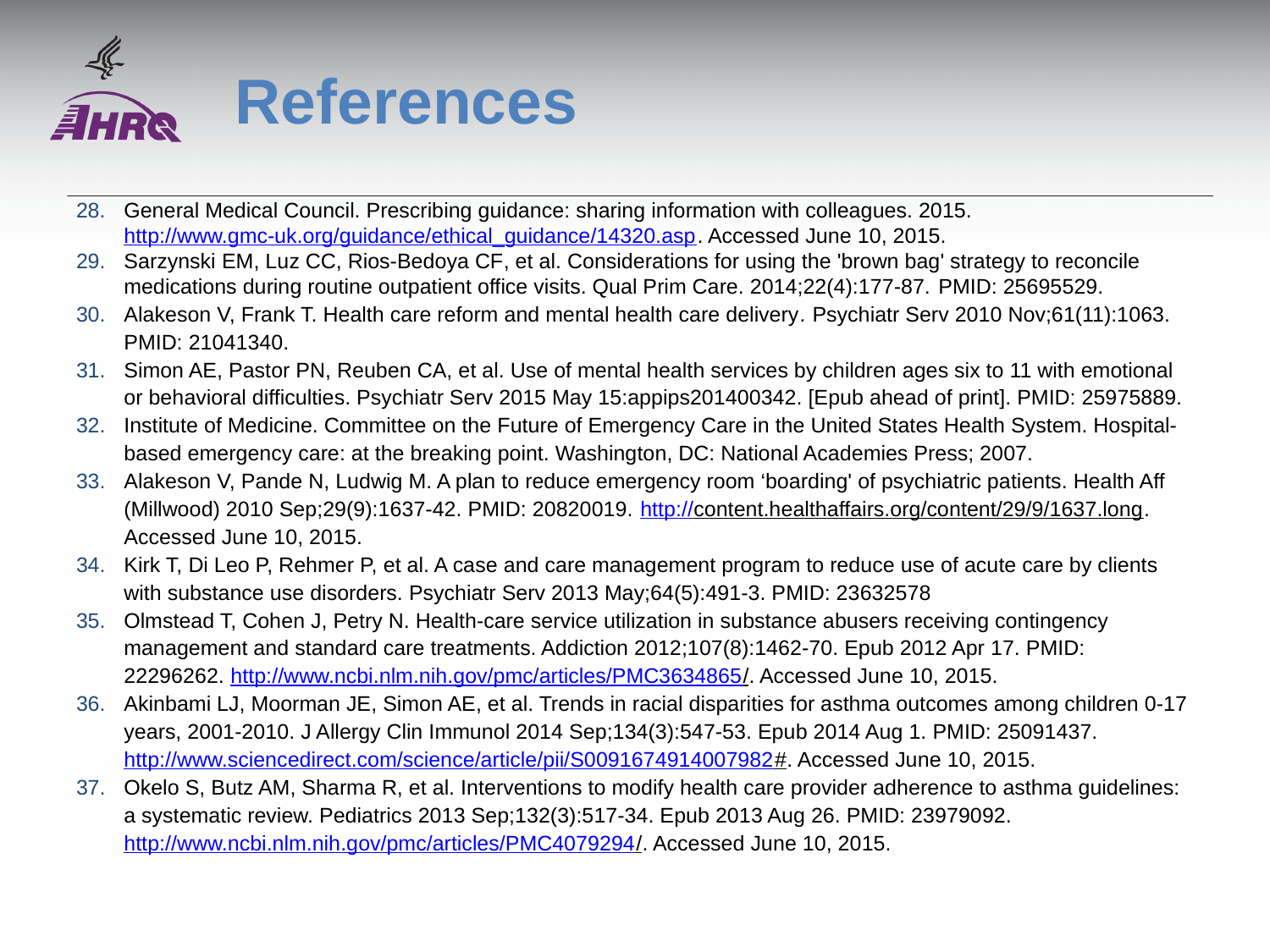

# References
General Medical Council. Prescribing guidance: sharing information with colleagues. 2015. http://www.gmc-uk.org/guidance/ethical_guidance/14320.asp. Accessed June 10, 2015.
Sarzynski EM, Luz CC, Rios-Bedoya CF, et al. Considerations for using the 'brown bag' strategy to reconcile medications during routine outpatient office visits. Qual Prim Care. 2014;22(4):177-87. PMID: 25695529.
Alakeson V, Frank T. Health care reform and mental health care delivery. Psychiatr Serv 2010 Nov;61(11):1063. PMID: 21041340.
Simon AE, Pastor PN, Reuben CA, et al. Use of mental health services by children ages six to 11 with emotional or behavioral difficulties. Psychiatr Serv 2015 May 15:appips201400342. [Epub ahead of print]. PMID: 25975889.
Institute of Medicine. Committee on the Future of Emergency Care in the United States Health System. Hospital-based emergency care: at the breaking point. Washington, DC: National Academies Press; 2007.
Alakeson V, Pande N, Ludwig M. A plan to reduce emergency room ‘boarding' of psychiatric patients. Health Aff (Millwood) 2010 Sep;29(9):1637-42. PMID: 20820019. http://content.healthaffairs.org/content/29/9/1637.long. Accessed June 10, 2015.
Kirk T, Di Leo P, Rehmer P, et al. A case and care management program to reduce use of acute care by clients with substance use disorders. Psychiatr Serv 2013 May;64(5):491-3. PMID: 23632578
Olmstead T, Cohen J, Petry N. Health-care service utilization in substance abusers receiving contingency management and standard care treatments. Addiction 2012;107(8):1462-70. Epub 2012 Apr 17. PMID: 22296262. http://www.ncbi.nlm.nih.gov/pmc/articles/PMC3634865/. Accessed June 10, 2015.
Akinbami LJ, Moorman JE, Simon AE, et al. Trends in racial disparities for asthma outcomes among children 0-17 years, 2001-2010. J Allergy Clin Immunol 2014 Sep;134(3):547-53. Epub 2014 Aug 1. PMID: 25091437. http://www.sciencedirect.com/science/article/pii/S0091674914007982#. Accessed June 10, 2015.
Okelo S, Butz AM, Sharma R, et al. Interventions to modify health care provider adherence to asthma guidelines: a systematic review. Pediatrics 2013 Sep;132(3):517-34. Epub 2013 Aug 26. PMID: 23979092. http://www.ncbi.nlm.nih.gov/pmc/articles/PMC4079294/. Accessed June 10, 2015.